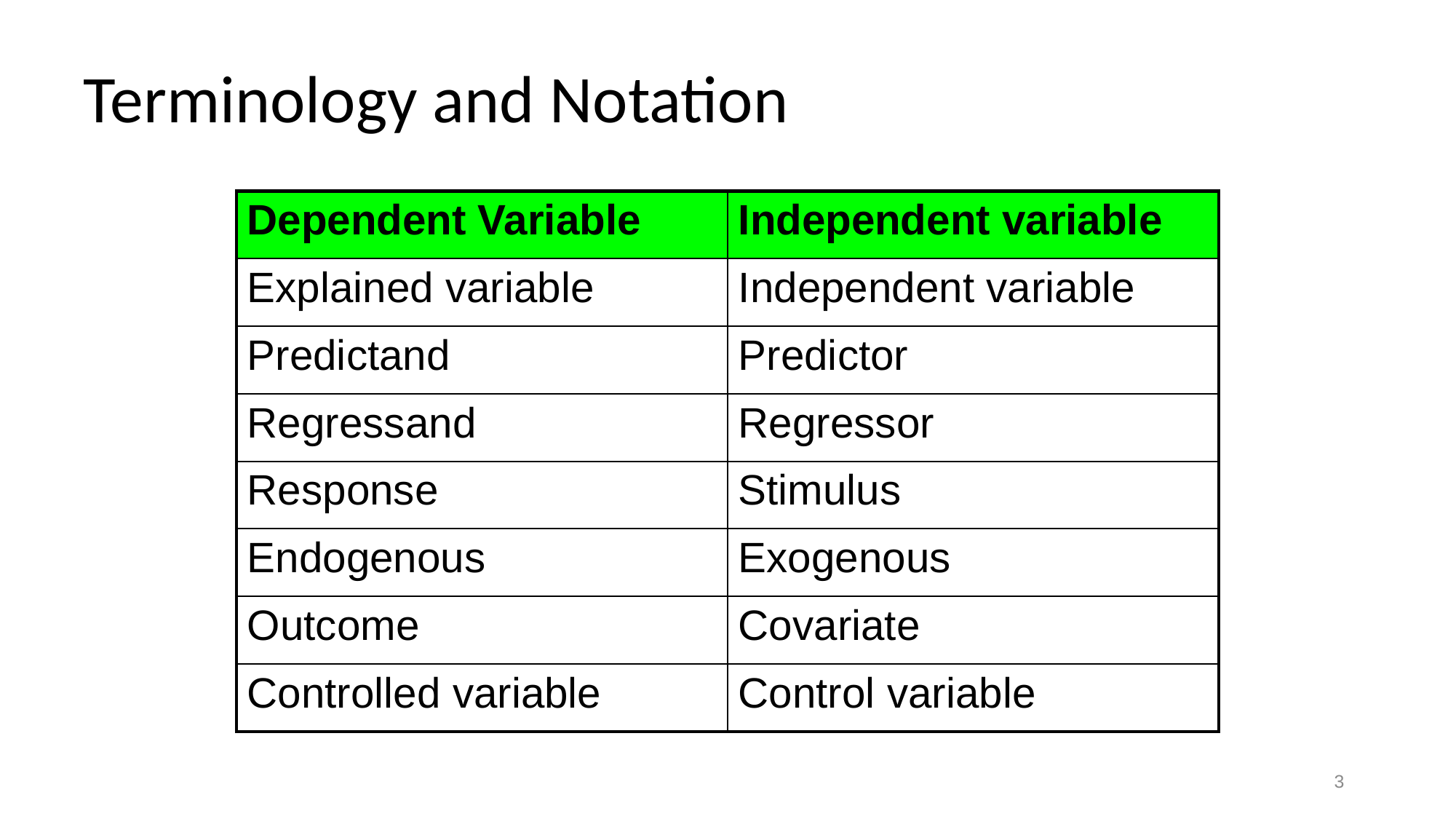

# Terminology and Notation
| Dependent Variable | Independent variable |
| --- | --- |
| Explained variable | Independent variable |
| Predictand | Predictor |
| Regressand | Regressor |
| Response | Stimulus |
| Endogenous | Exogenous |
| Outcome | Covariate |
| Controlled variable | Control variable |
3